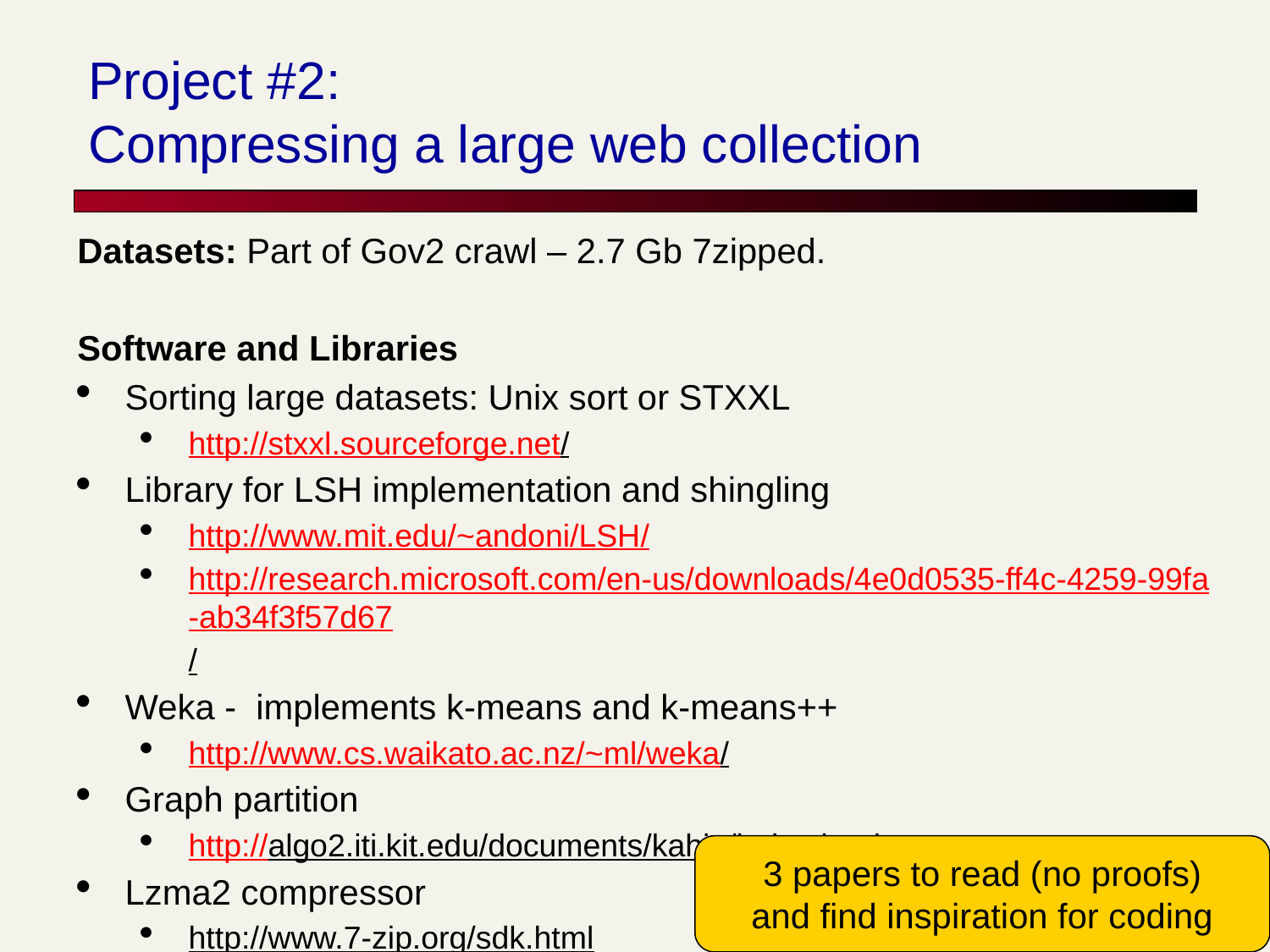

# Project #2: Compressing a large web collection
Datasets: Part of Gov2 crawl – 2.7 Gb 7zipped.

Software and Libraries
Sorting large datasets: Unix sort or STXXL
http://stxxl.sourceforge.net/
Library for LSH implementation and shingling
http://www.mit.edu/~andoni/LSH/
http://research.microsoft.com/en-us/downloads/4e0d0535-ff4c-4259-99fa-ab34f3f57d67/
Weka -  implements k-means and k-means++
http://www.cs.waikato.ac.nz/~ml/weka/
Graph partition
http://algo2.iti.kit.edu/documents/kahip/index.html
Lzma2 compressor
http://www.7-zip.org/sdk.html

3 papers to read (no proofs)
and find inspiration for coding